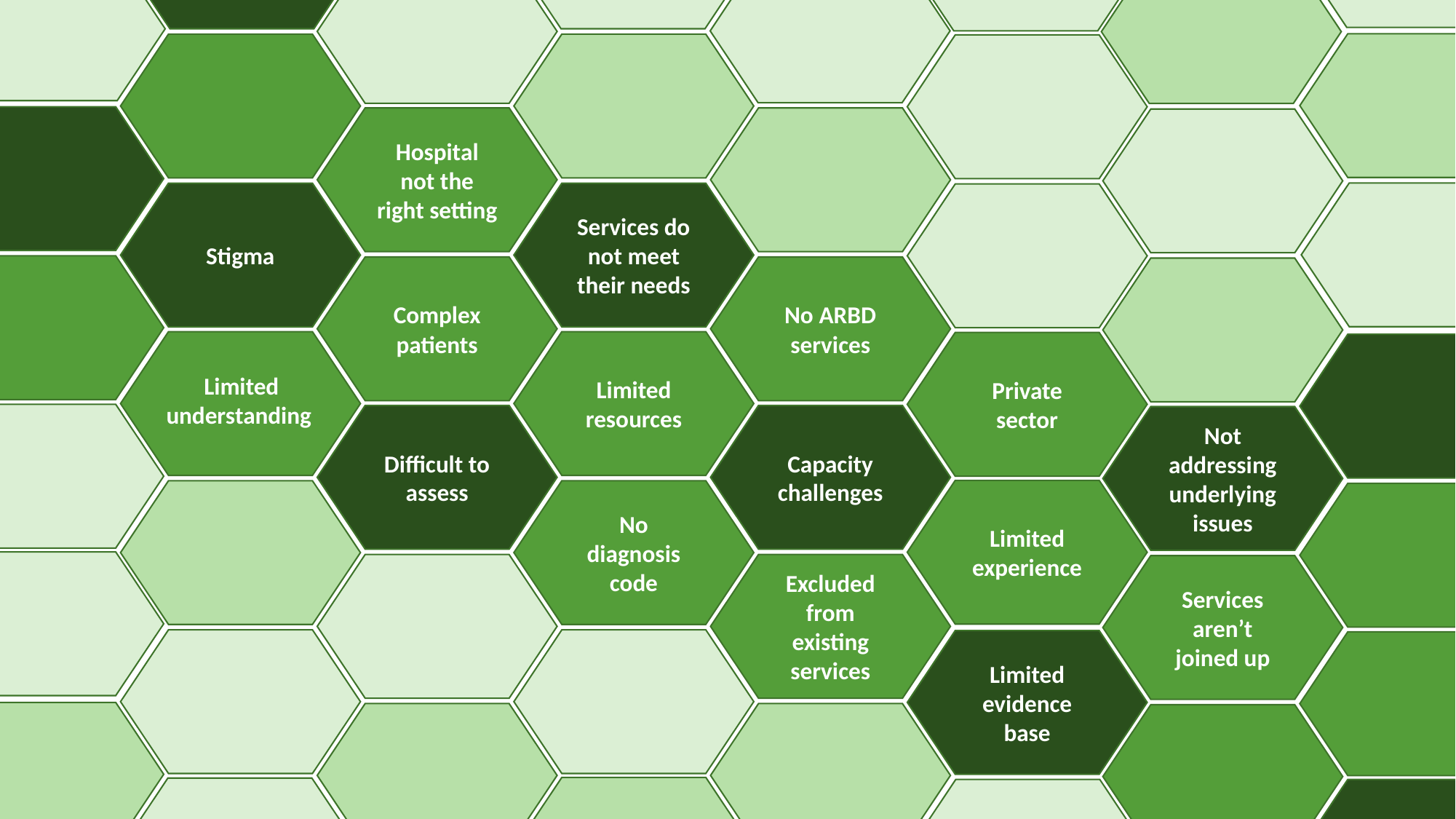

Hospital not the right setting

Stigma
Services do not meet their needs

Complex patients
No ARBD services

Limited resources
Private sector

Limited understanding

Difficult to assess
Capacity challenges
Not addressing underlying issues
Limited experience

No diagnosis code

Excluded from existing services
Services aren’t joined up

Limited evidence base